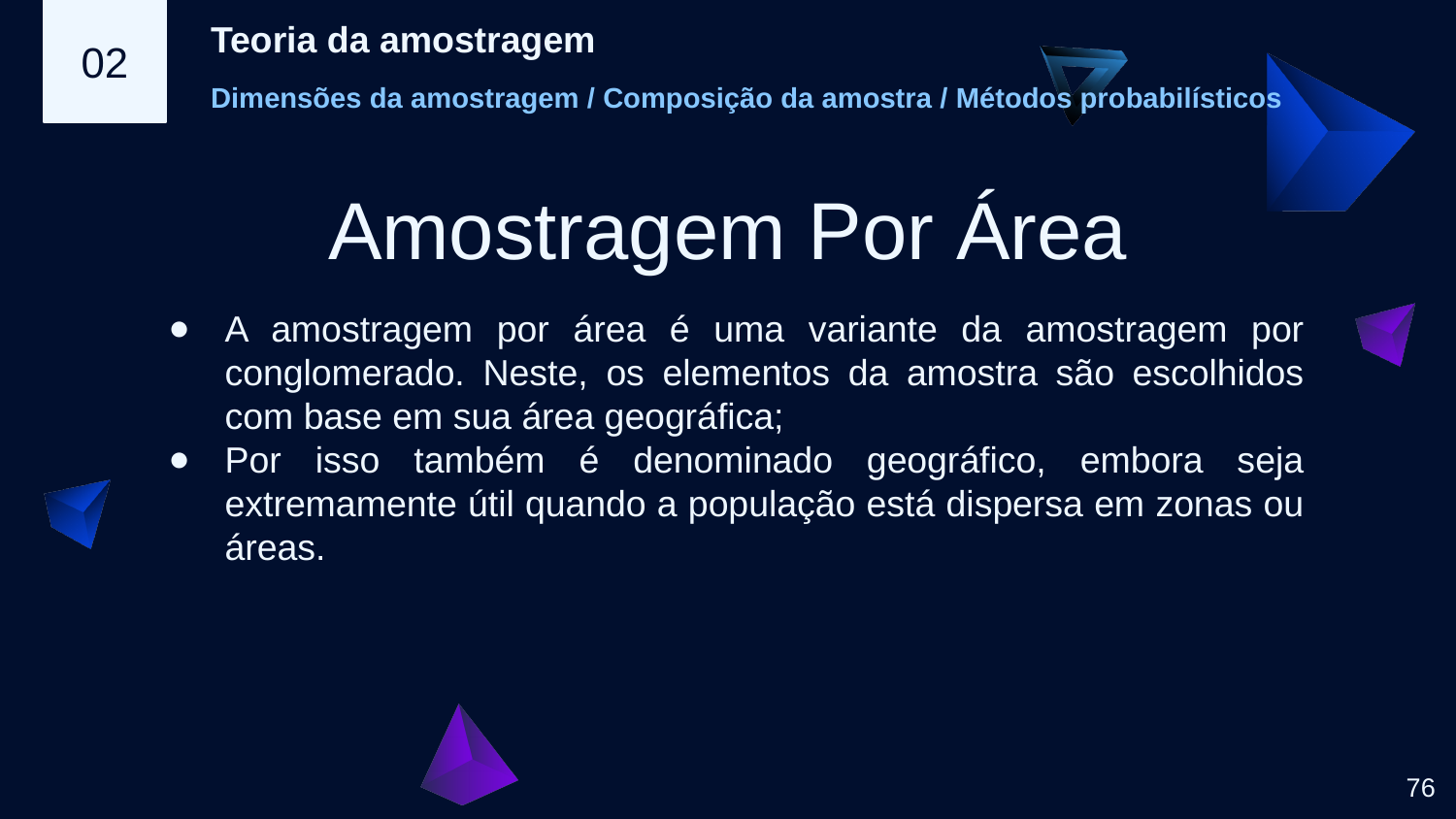

02
Teoria da amostragem
Dimensões da amostragem / Composição da amostra / Métodos probabilísticos
# Amostragem Por Área
A amostragem por área é uma variante da amostragem por conglomerado. Neste, os elementos da amostra são escolhidos com base em sua área geográfica;
Por isso também é denominado geográfico, embora seja extremamente útil quando a população está dispersa em zonas ou áreas.

76